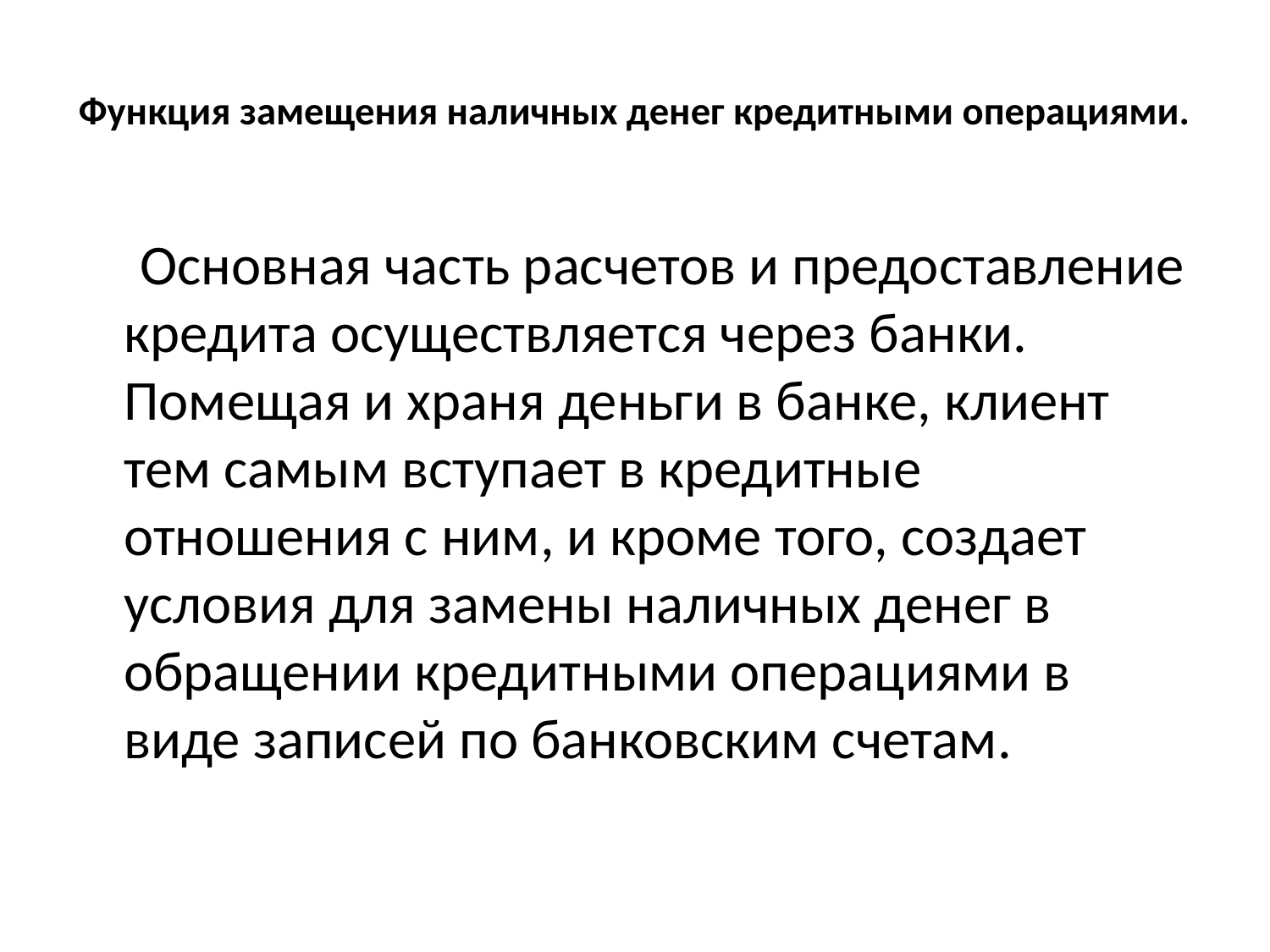

# Функция замещения наличных денег кредитными операциями.
     Основная часть расчетов и предоставление кредита осуществляется через банки. Помещая и храня деньги в банке, клиент тем самым вступает в кредитные отношения с ним, и кроме того, создает условия для замены наличных денег в обращении кредитными операциями в виде записей по банковским счетам.